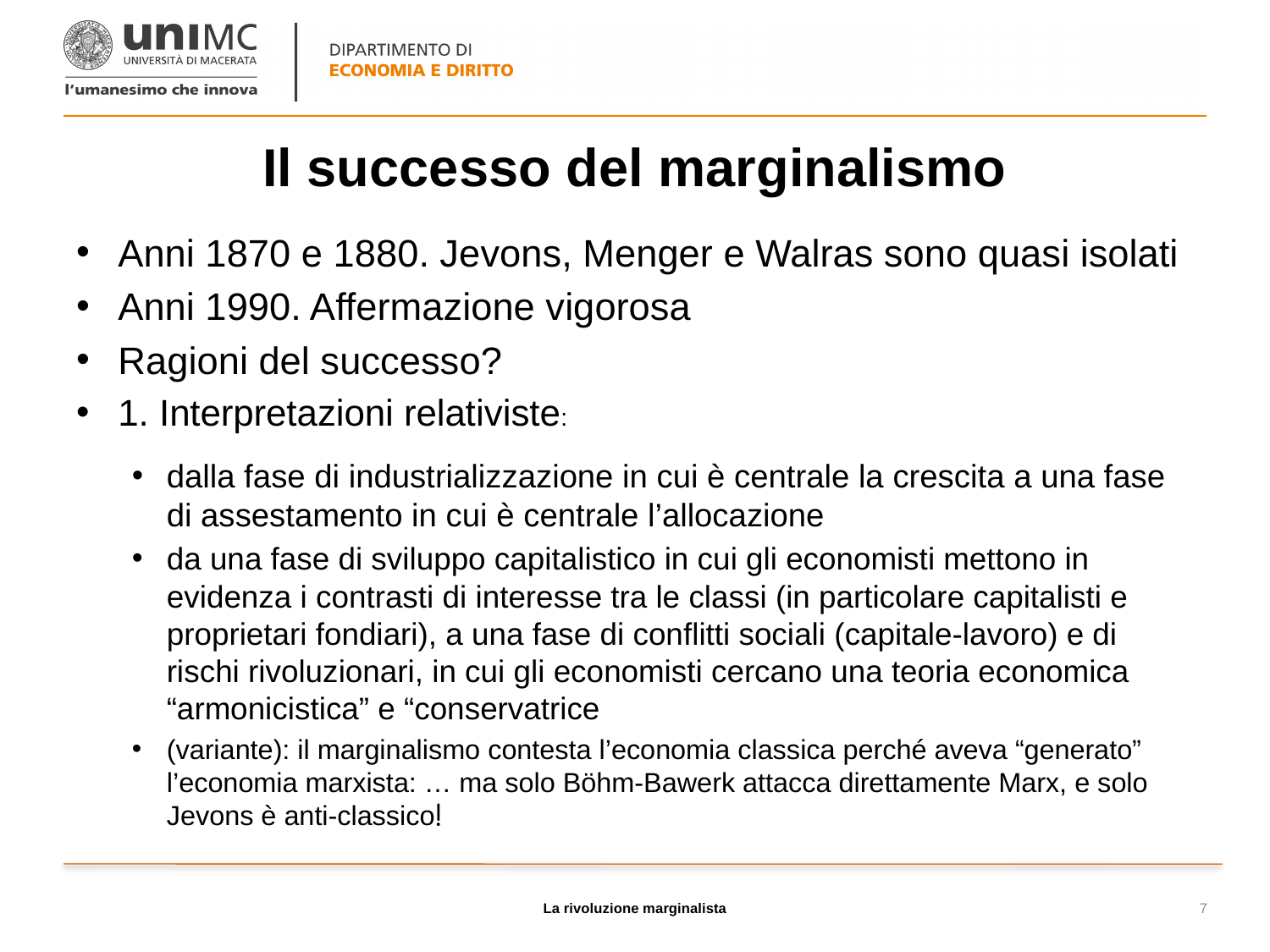

# Il successo del marginalismo
Anni 1870 e 1880. Jevons, Menger e Walras sono quasi isolati
Anni 1990. Affermazione vigorosa
Ragioni del successo?
1. Interpretazioni relativiste:

dalla fase di industrializzazione in cui è centrale la crescita a una fase di assestamento in cui è centrale l’allocazione
da una fase di sviluppo capitalistico in cui gli economisti mettono in evidenza i contrasti di interesse tra le classi (in particolare capitalisti e proprietari fondiari), a una fase di conflitti sociali (capitale-lavoro) e di rischi rivoluzionari, in cui gli economisti cercano una teoria economica “armonicistica” e “conservatrice
(variante): il marginalismo contesta l’economia classica perché aveva “generato” l’economia marxista: … ma solo Böhm-Bawerk attacca direttamente Marx, e solo Jevons è anti-classico!

La rivoluzione marginalista
7